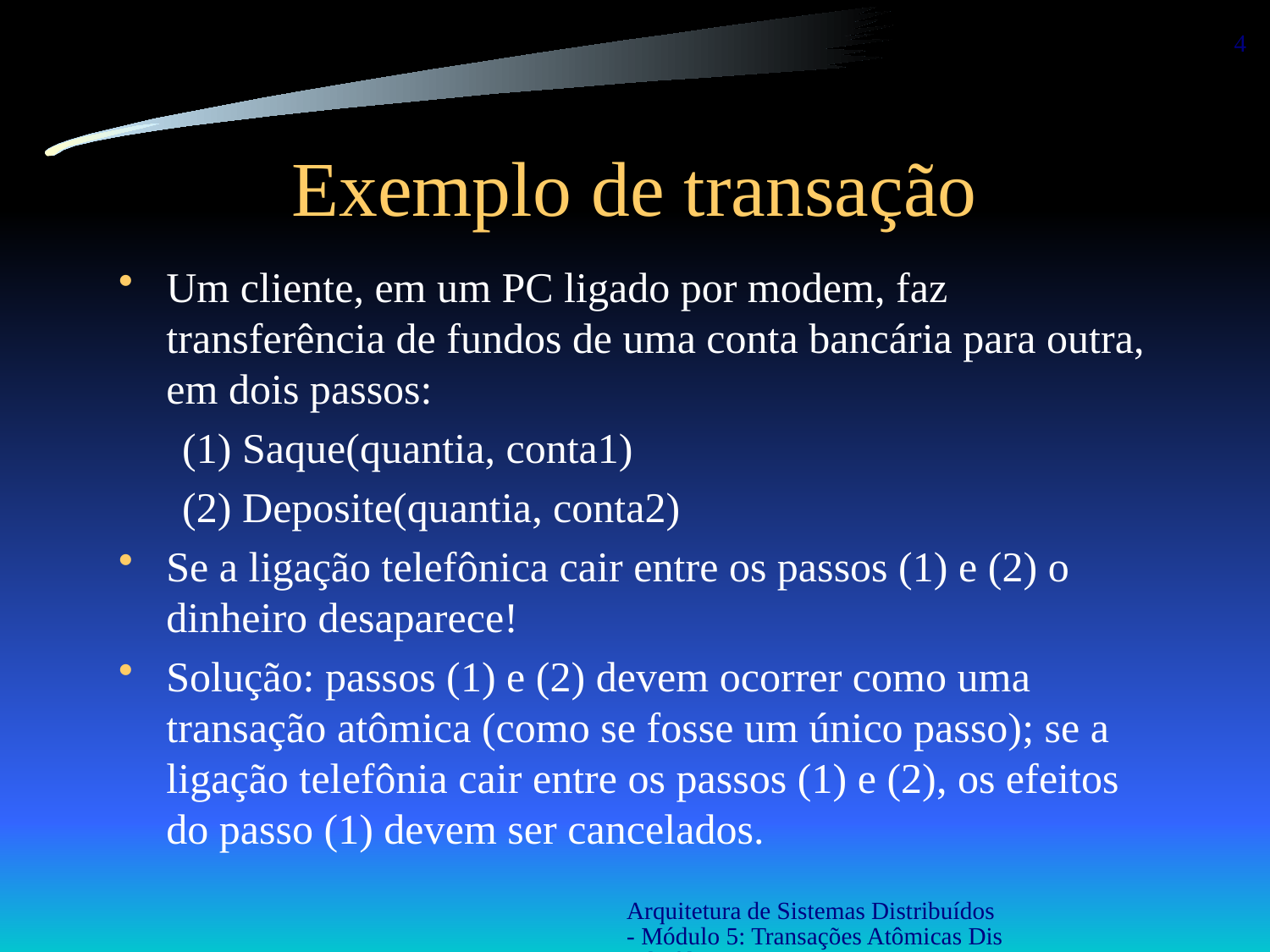

4
# Exemplo de transação
Um cliente, em um PC ligado por modem, faz transferência de fundos de uma conta bancária para outra, em dois passos:
(1) Saque(quantia, conta1)
(2) Deposite(quantia, conta2)
Se a ligação telefônica cair entre os passos (1) e (2) o dinheiro desaparece!
Solução: passos (1) e (2) devem ocorrer como uma transação atômica (como se fosse um único passo); se a ligação telefônia cair entre os passos (1) e (2), os efeitos do passo (1) devem ser cancelados.
Arquitetura de Sistemas Distribuídos - Módulo 5: Transações Atômicas Distribuídas